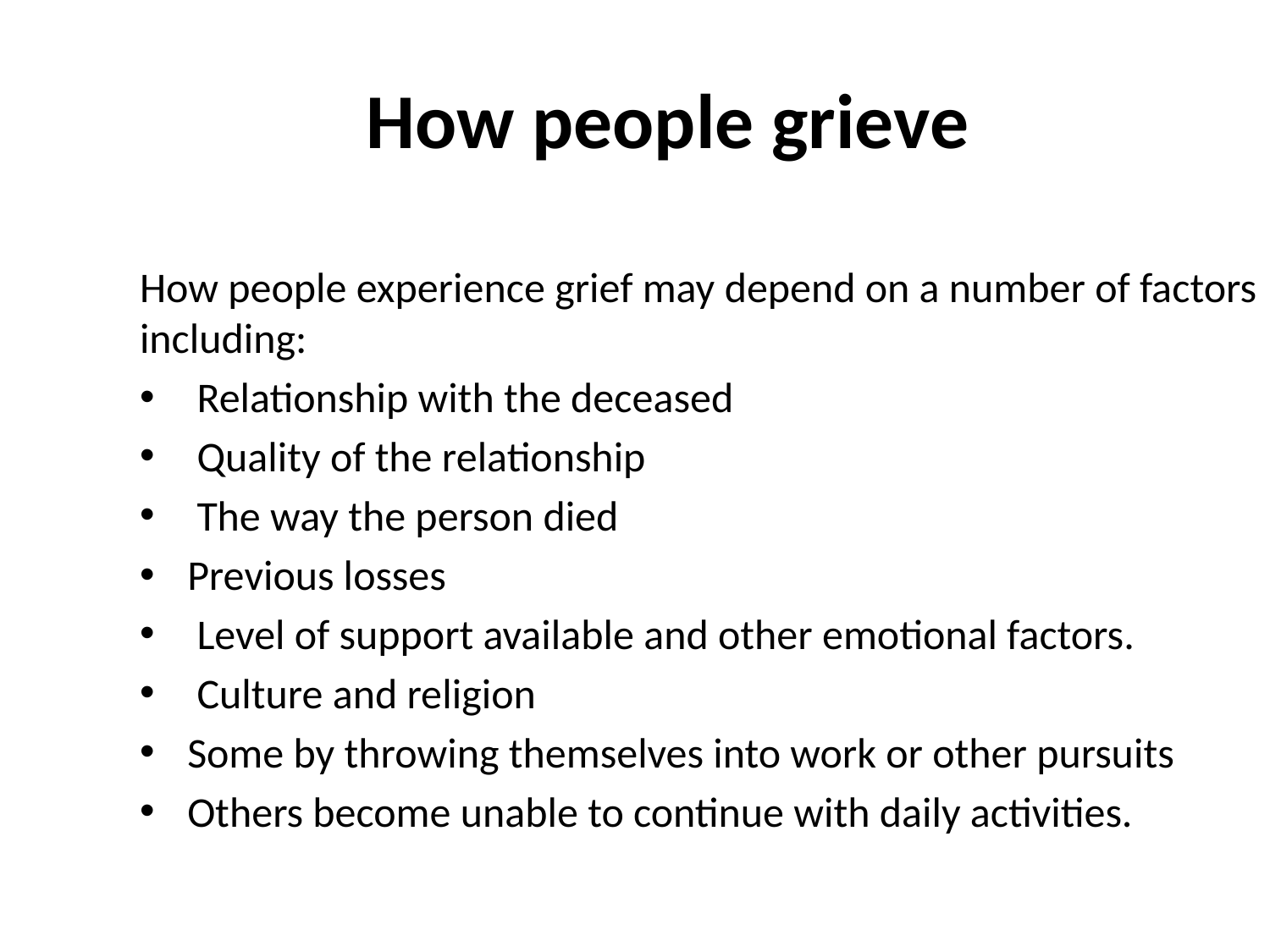

How people grieve
How people experience grief may depend on a number of factors including:
 Relationship with the deceased
 Quality of the relationship
 The way the person died
Previous losses
 Level of support available and other emotional factors.
 Culture and religion
Some by throwing themselves into work or other pursuits
Others become unable to continue with daily activities.